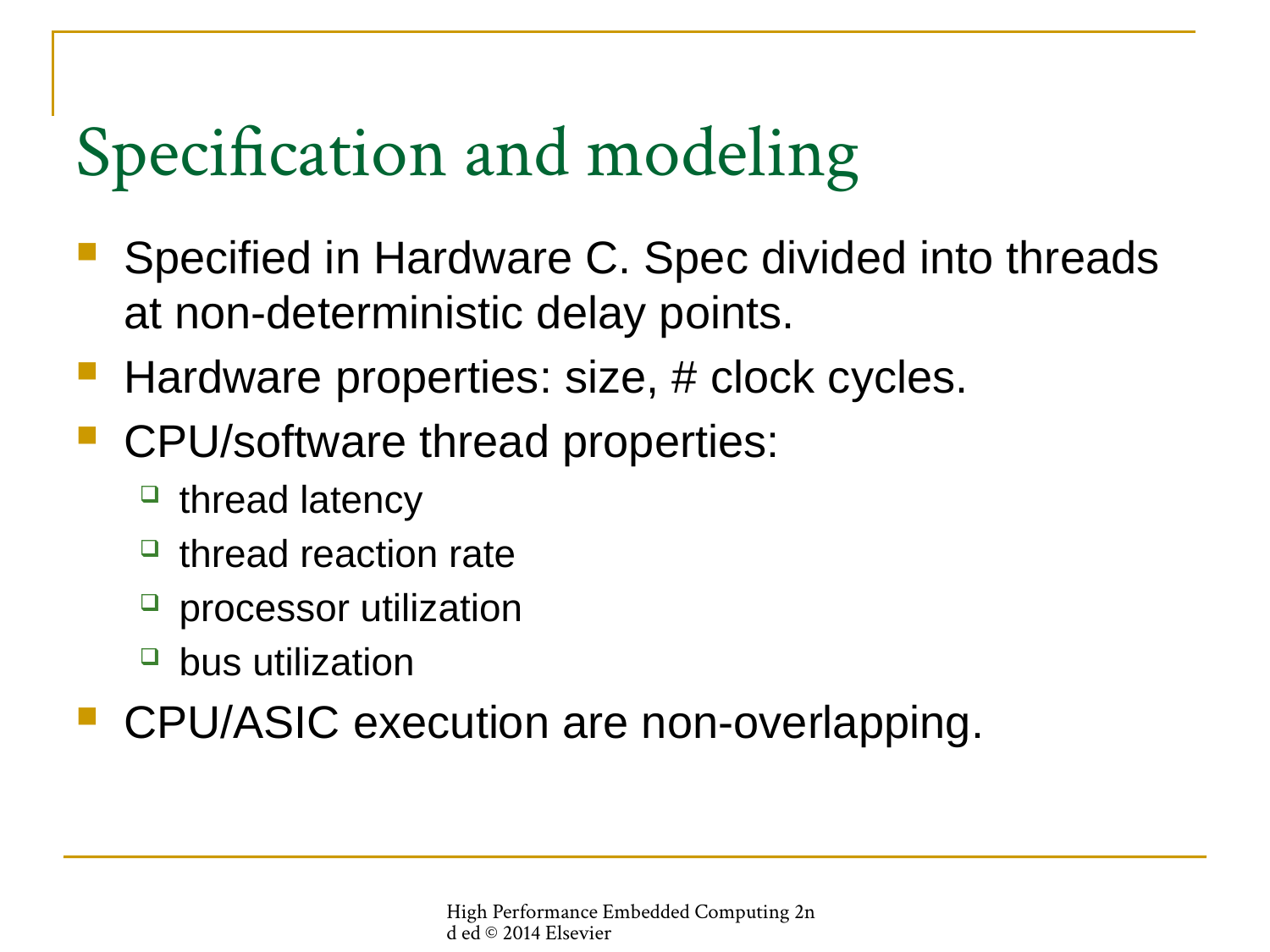

# Specification and modeling
Specified in Hardware C. Spec divided into threads at non-deterministic delay points.
Hardware properties: size, # clock cycles.
CPU/software thread properties:
thread latency
thread reaction rate
processor utilization
bus utilization
CPU/ASIC execution are non-overlapping.
High Performance Embedded Computing 2nd ed © 2014 Elsevier